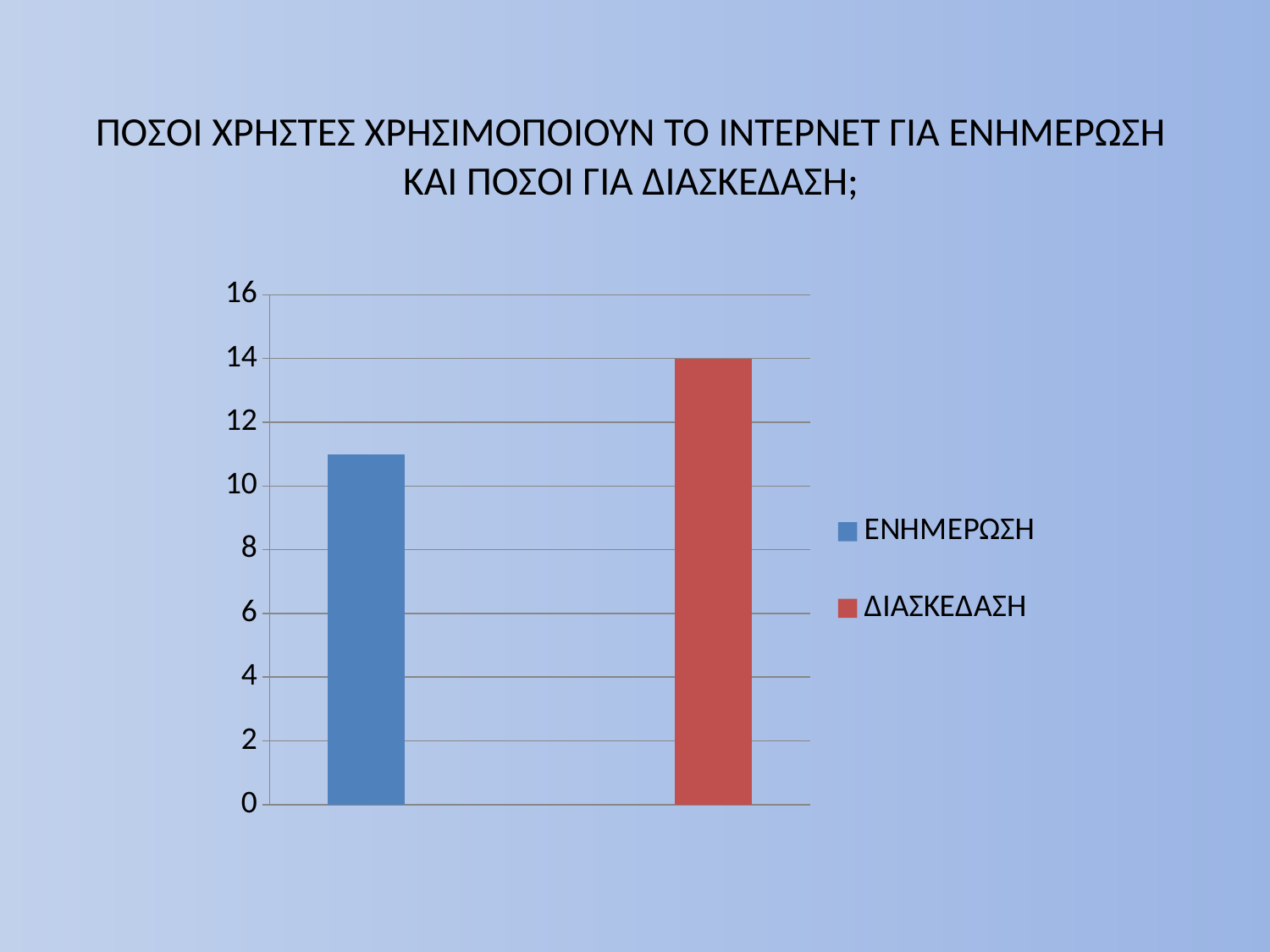

# ΠΟΣΟΙ ΧΡΗΣΤΕΣ ΧΡΗΣΙΜΟΠΟΙΟΥΝ ΤΟ ΙΝΤΕΡΝΕΤ ΓΙΑ ΕΝΗΜΕΡΩΣΗ ΚΑΙ ΠΟΣΟΙ ΓΙΑ ΔΙΑΣΚΕΔΑΣΗ;

### Chart

| Category | ΕΝΗΜΕΡΩΣΗ | ΔΙΑΣΚΕΔΑΣΗ |
|---|---|---|
| Κατηγορία 1 | 11.0 | None |
| Κατηγορία 2 | None | 14.0 |